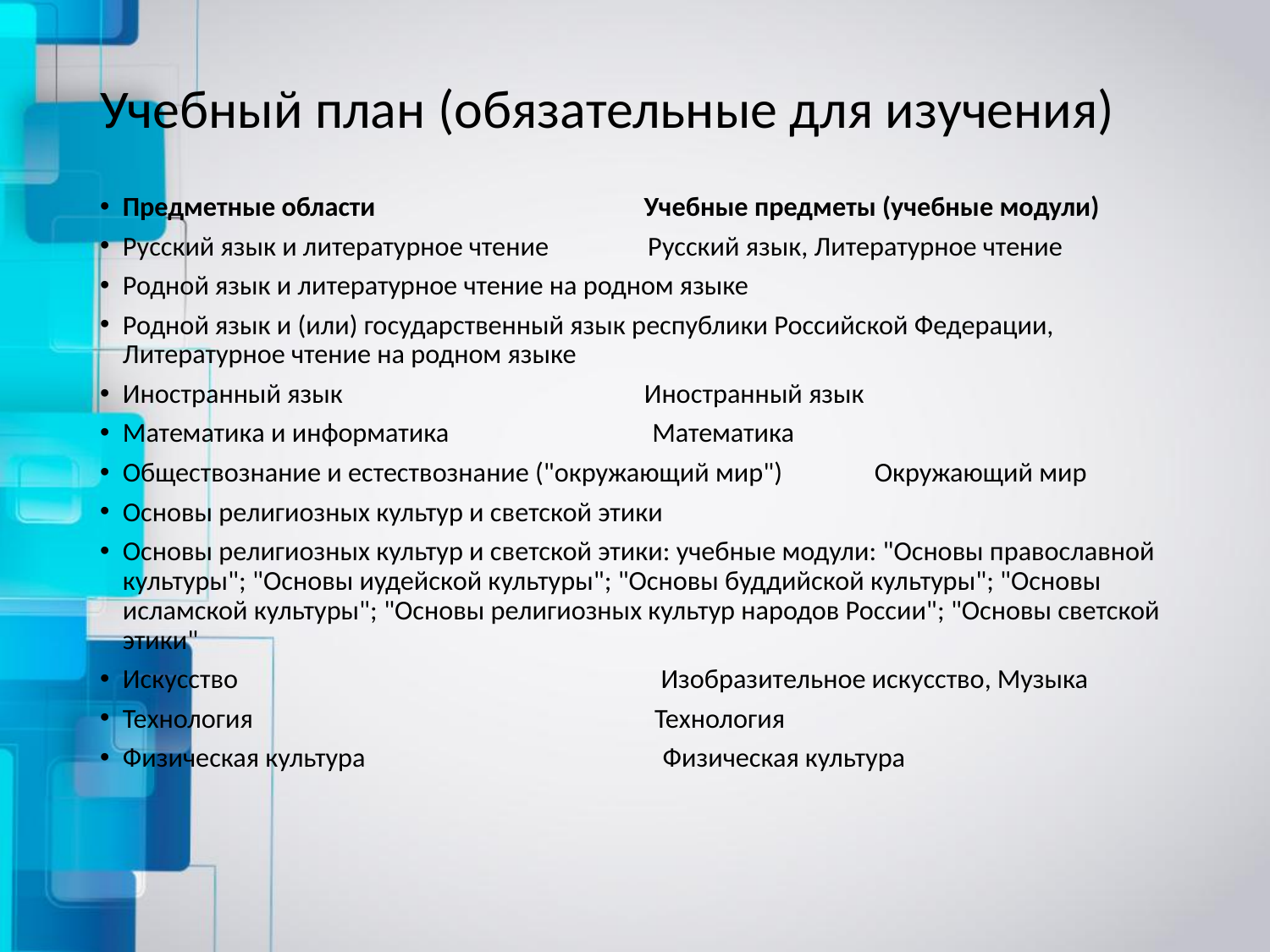

# Учебный план (обязательные для изучения)
Предметные области	                                       Учебные предметы (учебные модули)
Русский язык и литературное чтение	         Русский язык, Литературное чтение
Родной язык и литературное чтение на родном языке
Родной язык и (или) государственный язык республики Российской Федерации,  Литературное чтение на родном языке
Иностранный язык	                                       Иностранный язык
Математика и информатика	                         Математика
Обществознание и естествознание ("окружающий мир")	Окружающий мир
Основы религиозных культур и светской этики
Основы религиозных культур и светской этики: учебные модули: "Основы православной культуры"; "Основы иудейской культуры"; "Основы буддийской культуры"; "Основы исламской культуры"; "Основы религиозных культур народов России"; "Основы светской этики"
Искусство	                                                         Изобразительное искусство, Музыка
Технология	                                                        Технология
Физическая культура	                                          Физическая культура